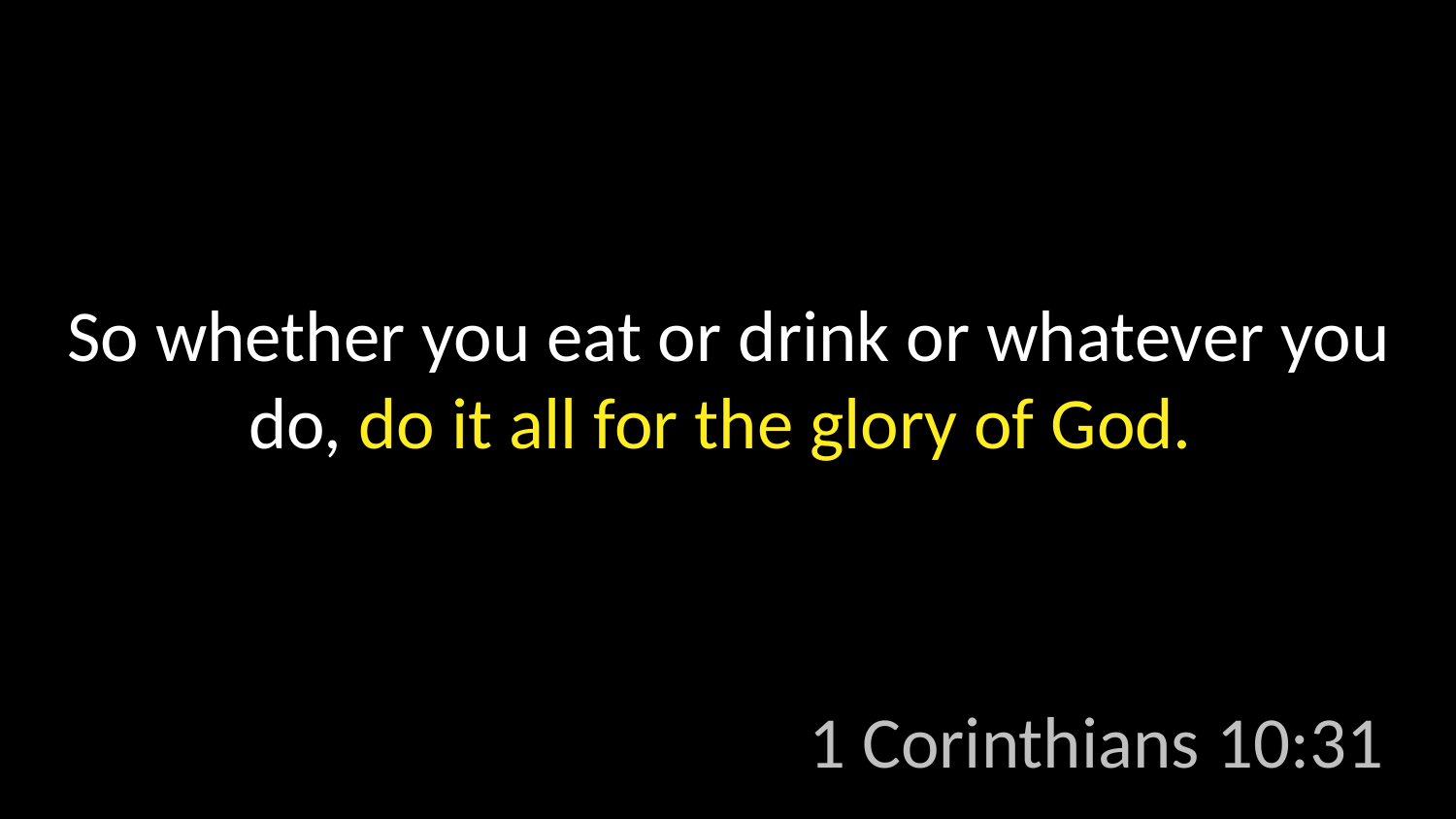

So whether you eat or drink or whatever you do, do it all for the glory of God.
1 Corinthians 10:31